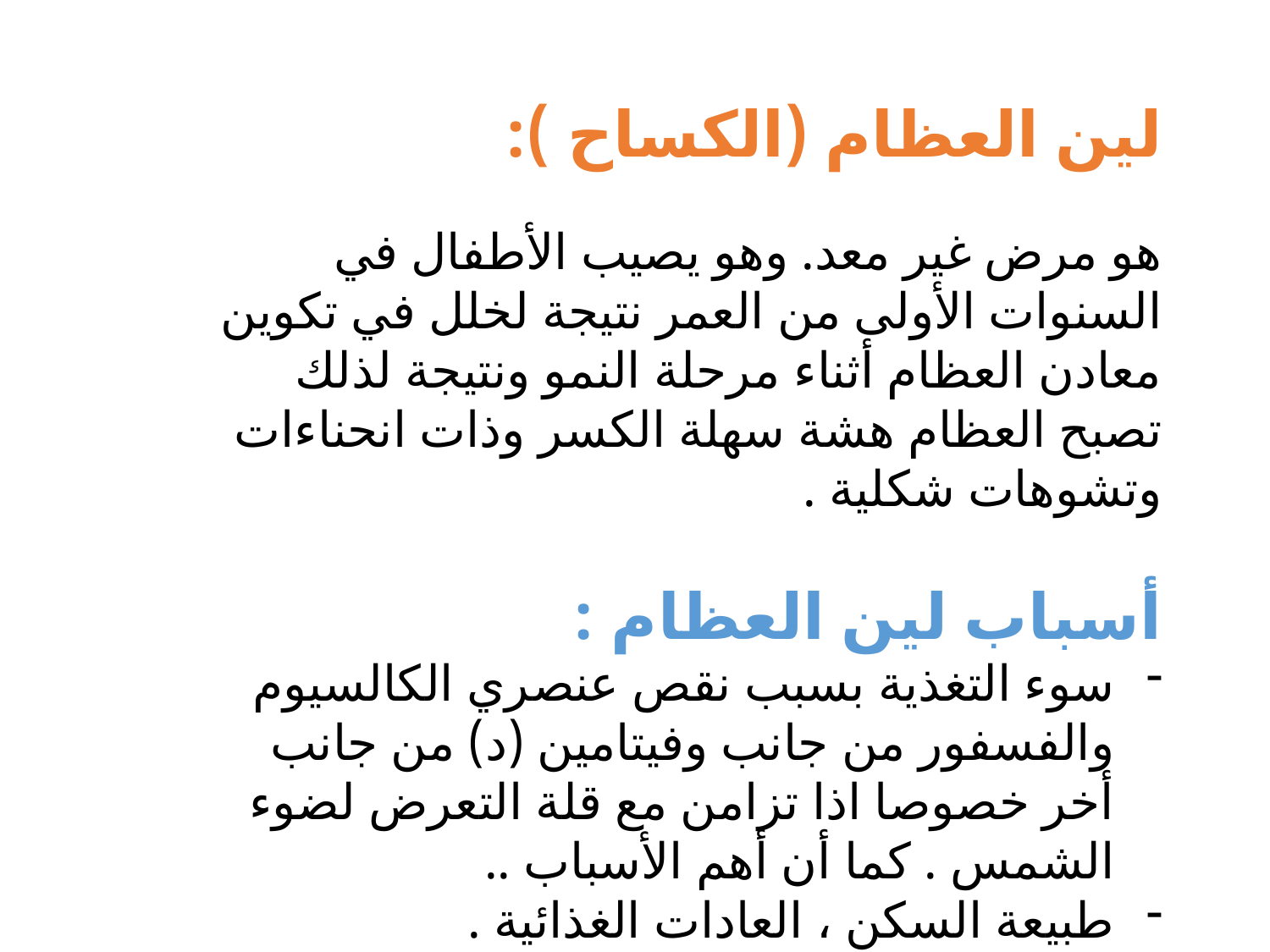

لين العظام (الكساح ):

هو مرض غير معد. وهو يصيب الأطفال في السنوات الأولى من العمر نتيجة لخلل في تكوين معادن العظام أثناء مرحلة النمو ونتيجة لذلك تصبح العظام هشة سهلة الكسر وذات انحناءات وتشوهات شكلية .

أسباب لين العظام :
سوء التغذية بسبب نقص عنصري الكالسيوم والفسفور من جانب وفيتامين (د) من جانب أخر خصوصا اذا تزامن مع قلة التعرض لضوء الشمس . كما أن أهم الأسباب ..
طبيعة السكن ، العادات الغذائية .